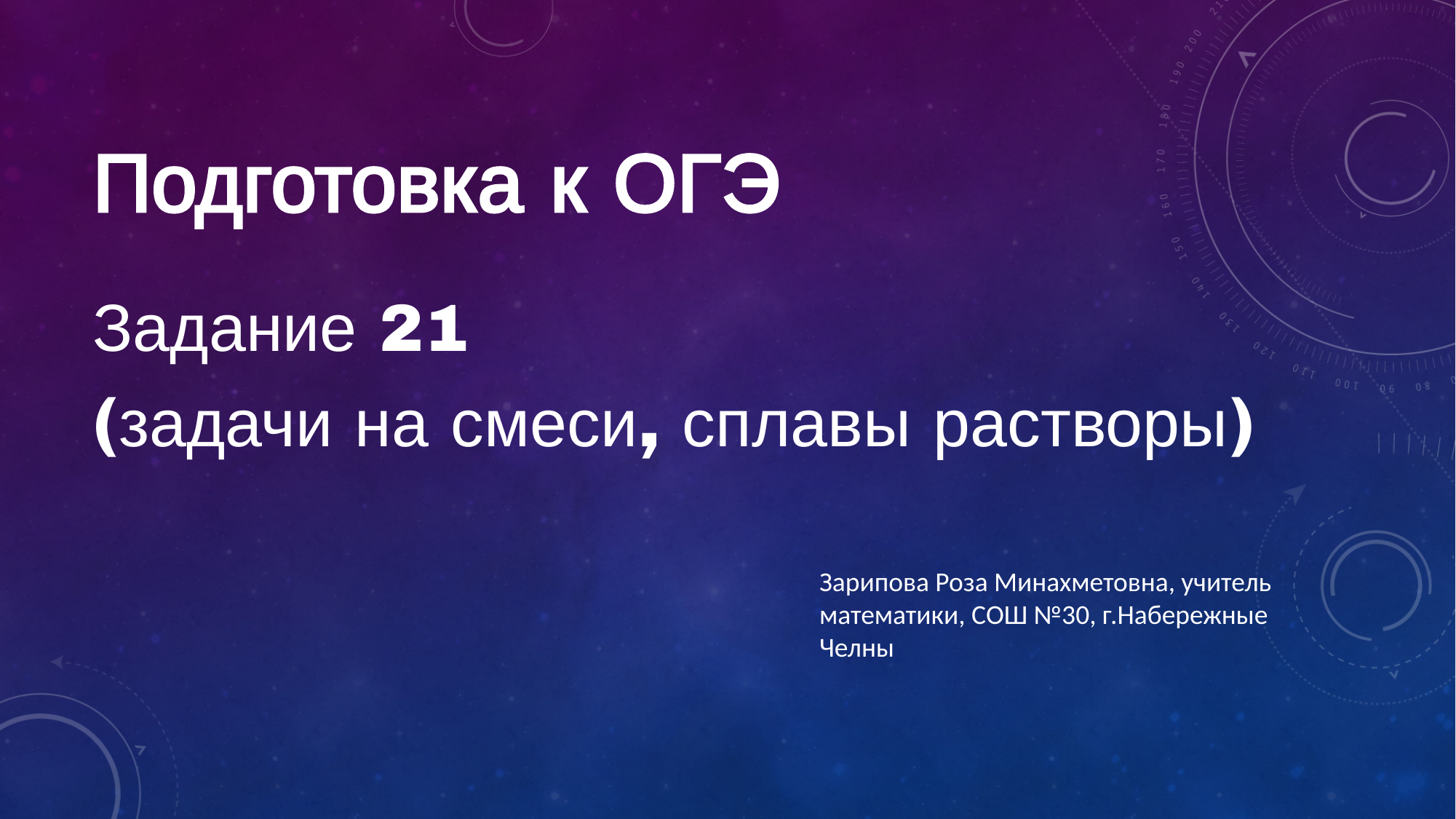

# Подготовка к ОГЭ
Задание 21
(задачи на смеси, сплавы растворы)
Зарипова Роза Минахметовна, учитель математики, СОШ №30, г.Набережные Челны